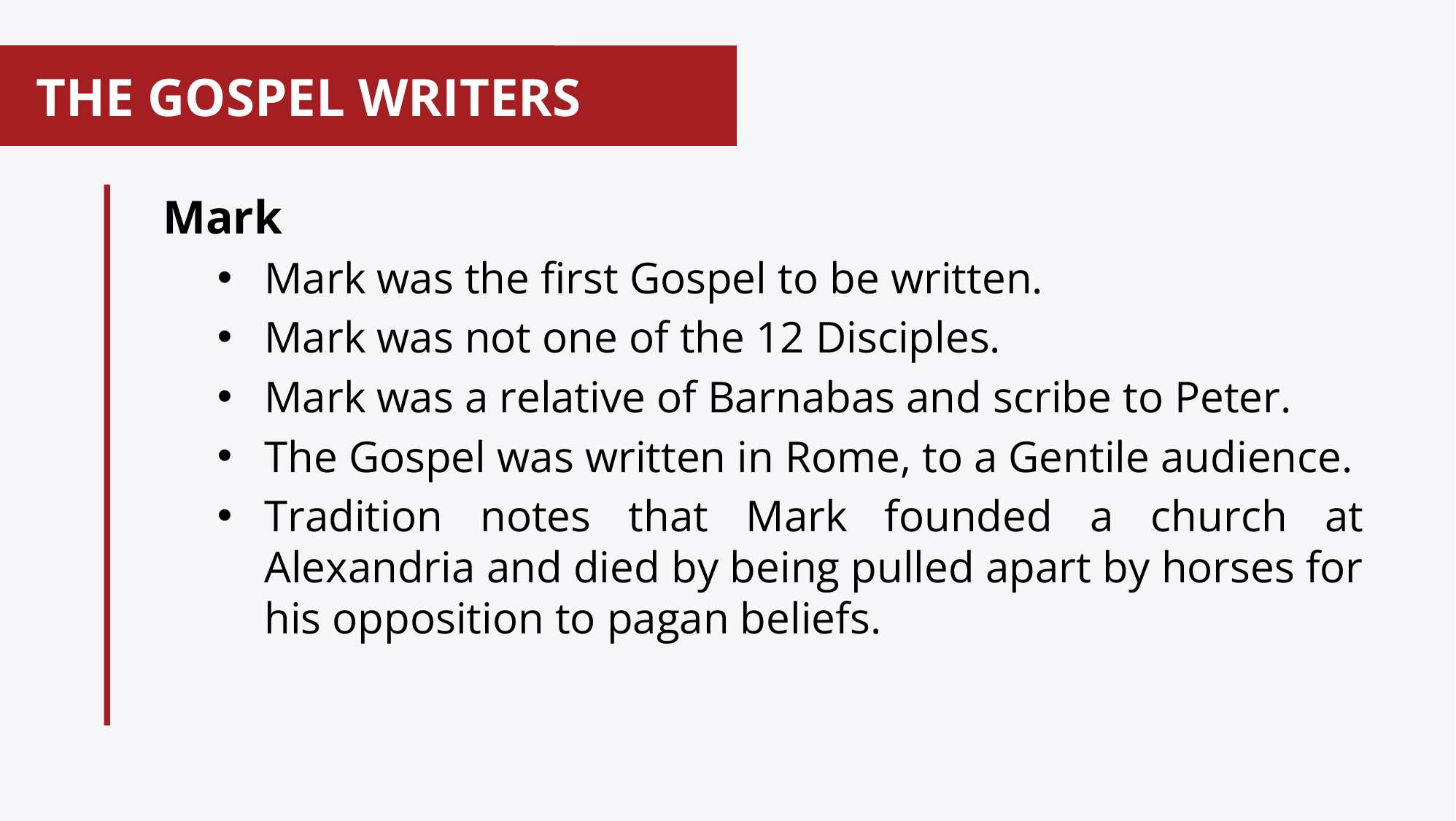

# THE GOSPEL WRITERS
 Mark
Mark was the first Gospel to be written.
Mark was not one of the 12 Disciples.
Mark was a relative of Barnabas and scribe to Peter.
The Gospel was written in Rome, to a Gentile audience.
Tradition notes that Mark founded a church at Alexandria and died by being pulled apart by horses for his opposition to pagan beliefs.